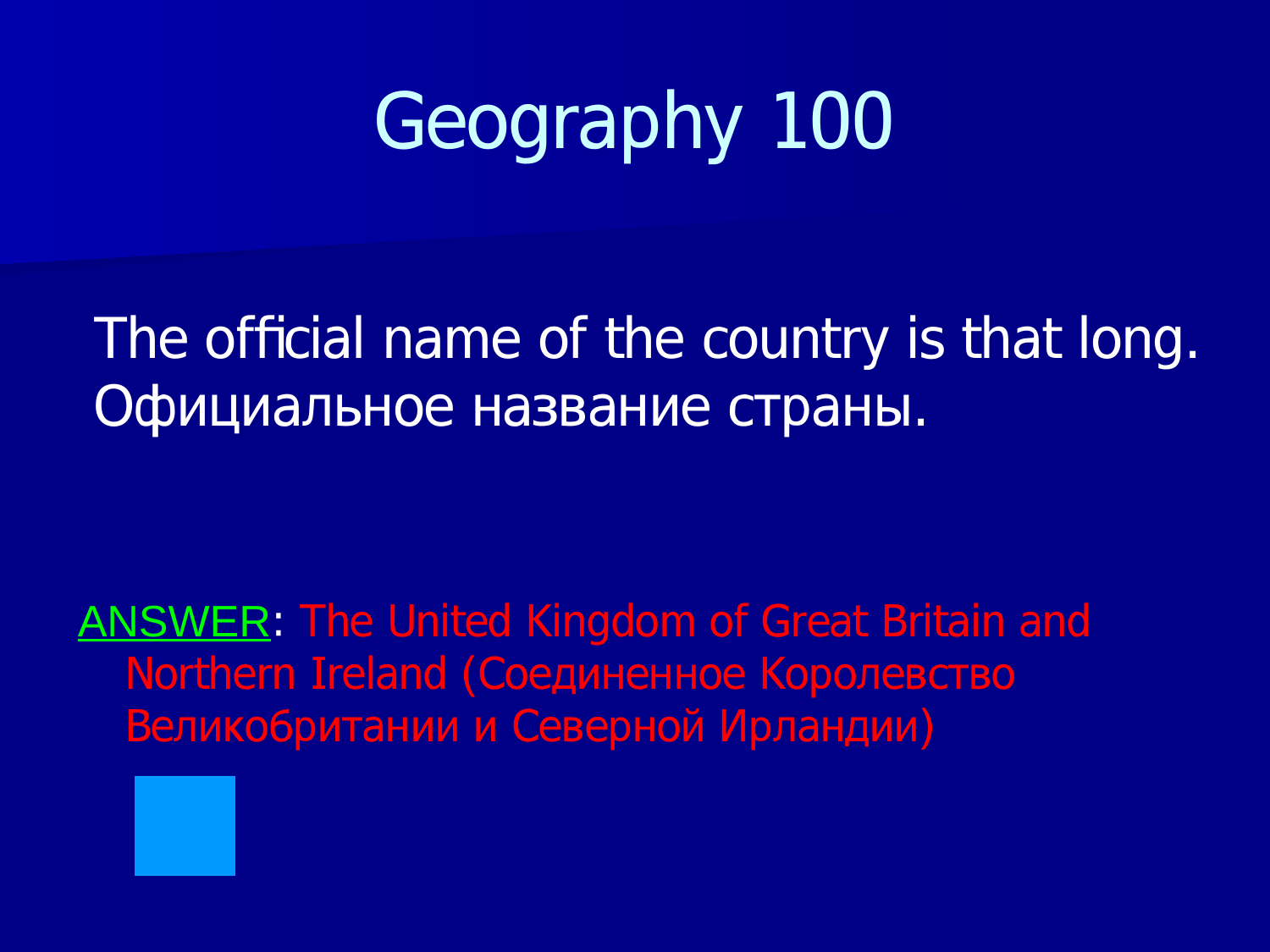

# Geography 100

The official name of the country is that long.
Официальное название страны.
ANSWER: The United Kingdom of Great Britain and Northern Ireland (Соединенное Королевство Великобритании и Северной Ирландии)